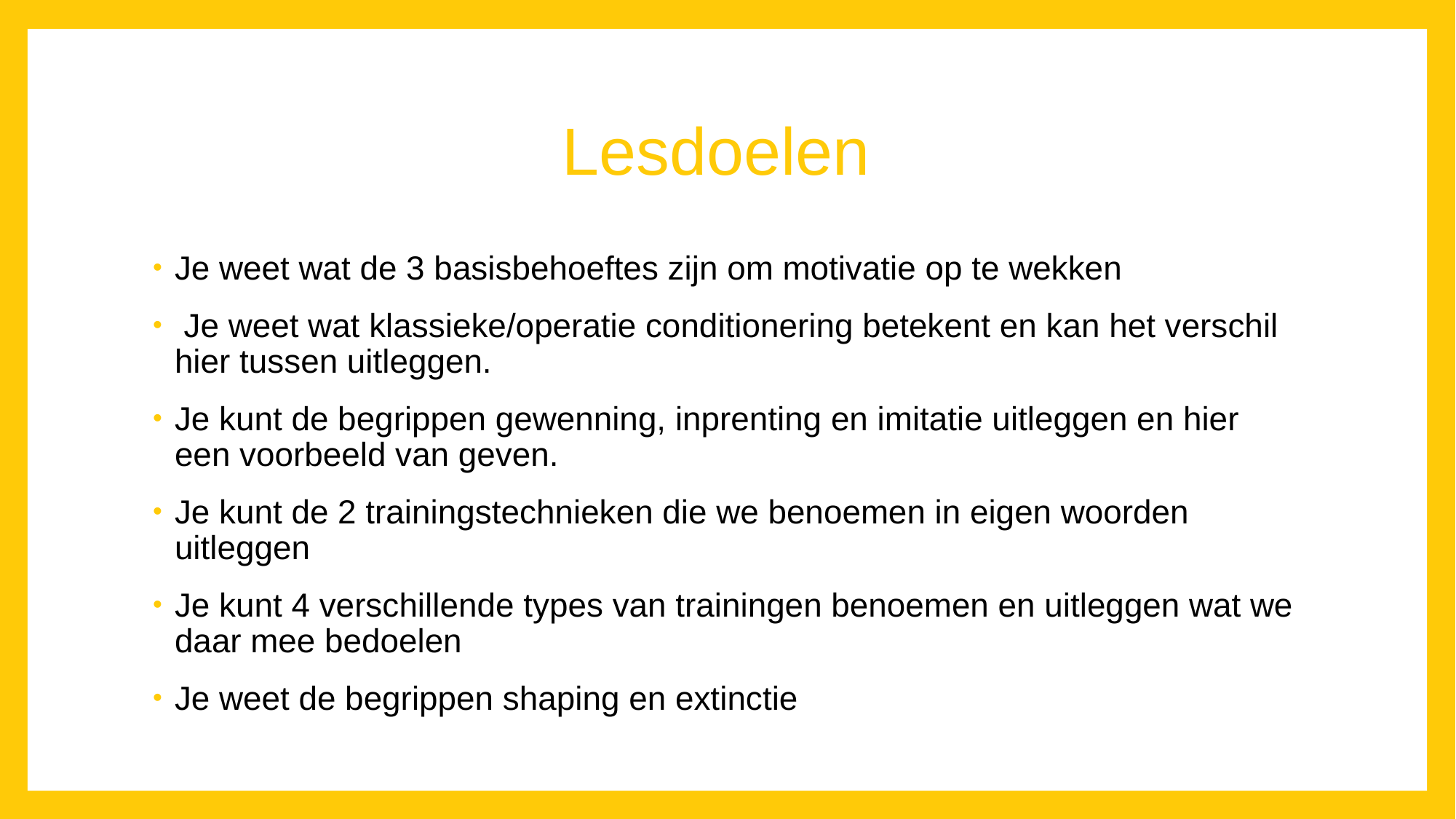

# Lesdoelen
Je weet wat de 3 basisbehoeftes zijn om motivatie op te wekken
 Je weet wat klassieke/operatie conditionering betekent en kan het verschil hier tussen uitleggen.
Je kunt de begrippen gewenning, inprenting en imitatie uitleggen en hier een voorbeeld van geven.
Je kunt de 2 trainingstechnieken die we benoemen in eigen woorden uitleggen
Je kunt 4 verschillende types van trainingen benoemen en uitleggen wat we daar mee bedoelen
Je weet de begrippen shaping en extinctie